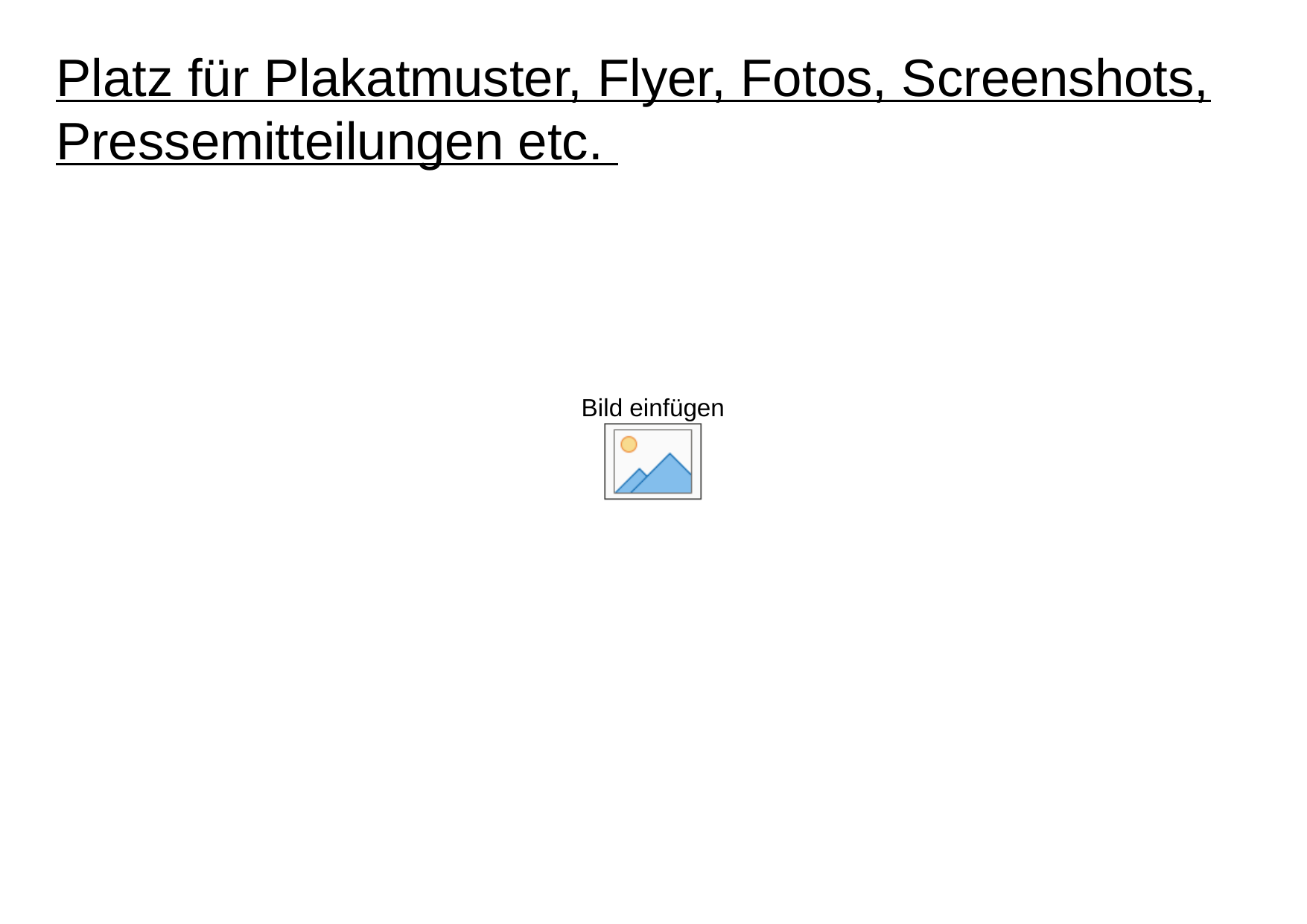

# Platz für Plakatmuster, Flyer, Fotos, Screenshots, Pressemitteilungen etc.
Seite 14
Titel der Präsentation • 16. Dezember 2013 • Manfred Mustermann